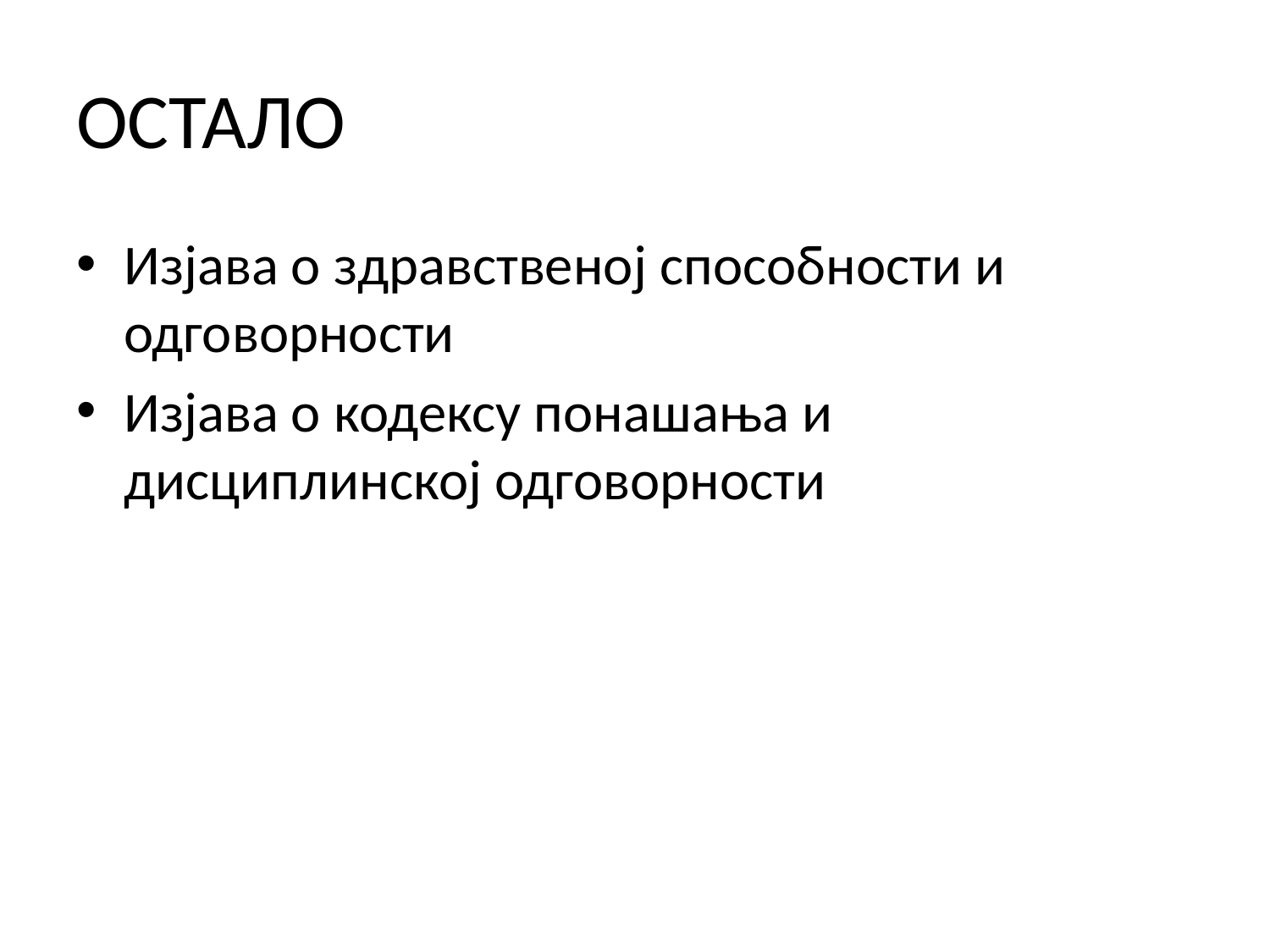

# ОСТАЛО
Изјава о здравственој способности и одговорности
Изјава о кодексу понашања и дисциплинској одговорности